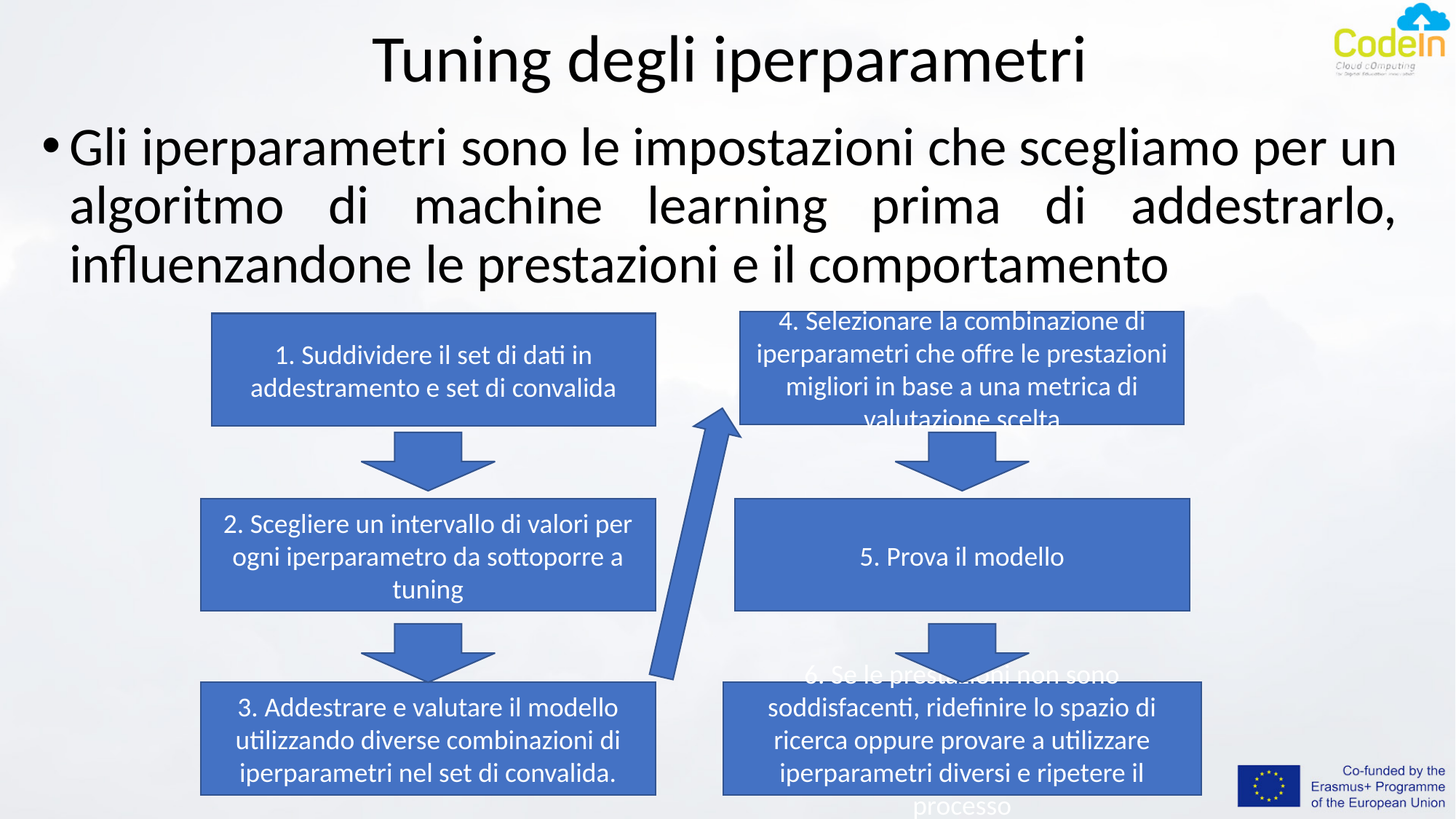

# Tuning degli iperparametri
Gli iperparametri sono le impostazioni che scegliamo per un algoritmo di machine learning prima di addestrarlo, influenzandone le prestazioni e il comportamento

4. Selezionare la combinazione di iperparametri che offre le prestazioni migliori in base a una metrica di valutazione scelta
1. Suddividere il set di dati in addestramento e set di convalida

2. Scegliere un intervallo di valori per ogni iperparametro da sottoporre a tuning
5. Prova il modello

3. Addestrare e valutare il modello utilizzando diverse combinazioni di iperparametri nel set di convalida.
6. Se le prestazioni non sono soddisfacenti, ridefinire lo spazio di ricerca oppure provare a utilizzare iperparametri diversi e ripetere il processo